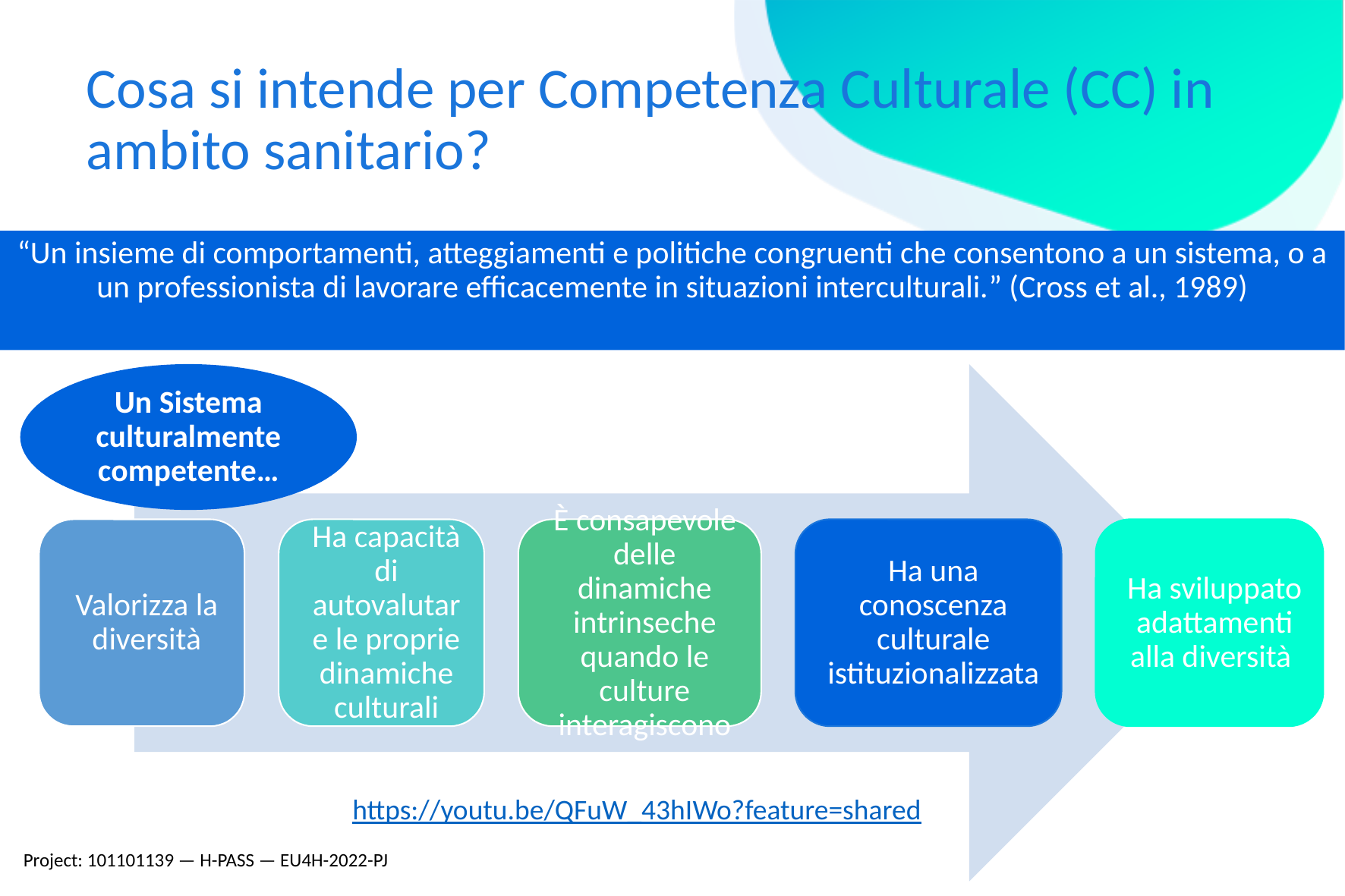

# Cosa si intende per Competenza Culturale (CC) in ambito sanitario?
“Un insieme di comportamenti, atteggiamenti e politiche congruenti che consentono a un sistema, o a un professionista di lavorare efficacemente in situazioni interculturali.” (Cross et al., 1989)
Un Sistema culturalmente competente…
Valorizza la diversità
Ha capacità di autovalutare le proprie dinamiche culturali
È consapevole delle dinamiche intrinseche quando le culture interagiscono
Ha una conoscenza culturale istituzionalizzata
Ha sviluppato adattamenti alla diversità
https://youtu.be/QFuW_43hIWo?feature=shared
Project: 101101139 — H-PASS — EU4H-2022-PJ